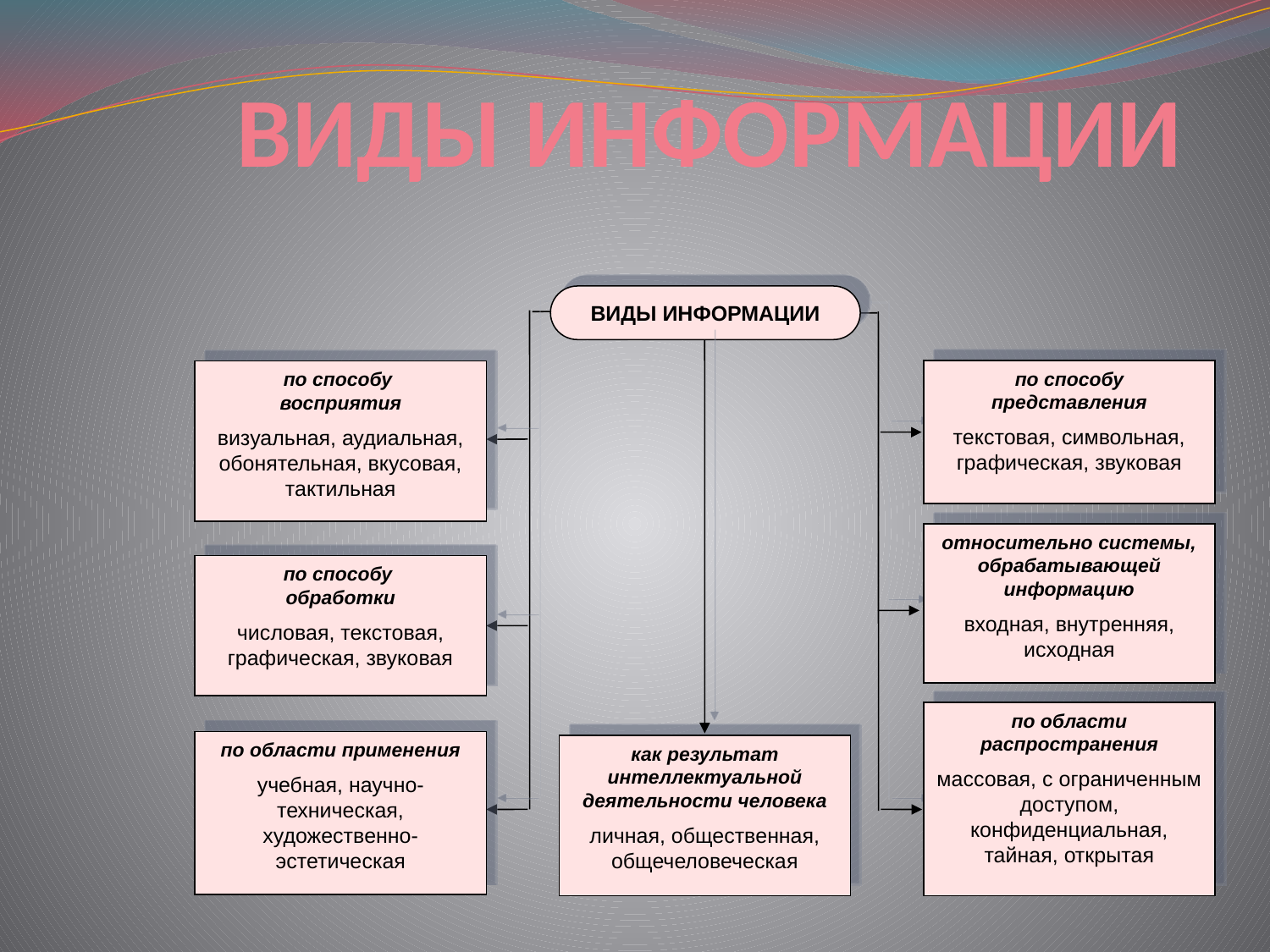

ВИДЫ ИНФОРМАЦИИ
ВИДЫ ИНФОРМАЦИИ

по способу представления
текстовая, символьная, графическая, звуковая
по способу
восприятия
визуальная, аудиальная, обонятельная, вкусовая, тактильная

относительно системы, обрабатывающей информацию
входная, внутренняя, исходная
по способу
обработки
числовая, текстовая, графическая, звуковая

по области распространения
массовая, с ограниченным доступом, конфиденциальная, тайная, открытая
по области применения
учебная, научно-техническая, художественно-эстетическая
как результат интеллектуальной деятельности человека
личная, общественная, общечеловеческая